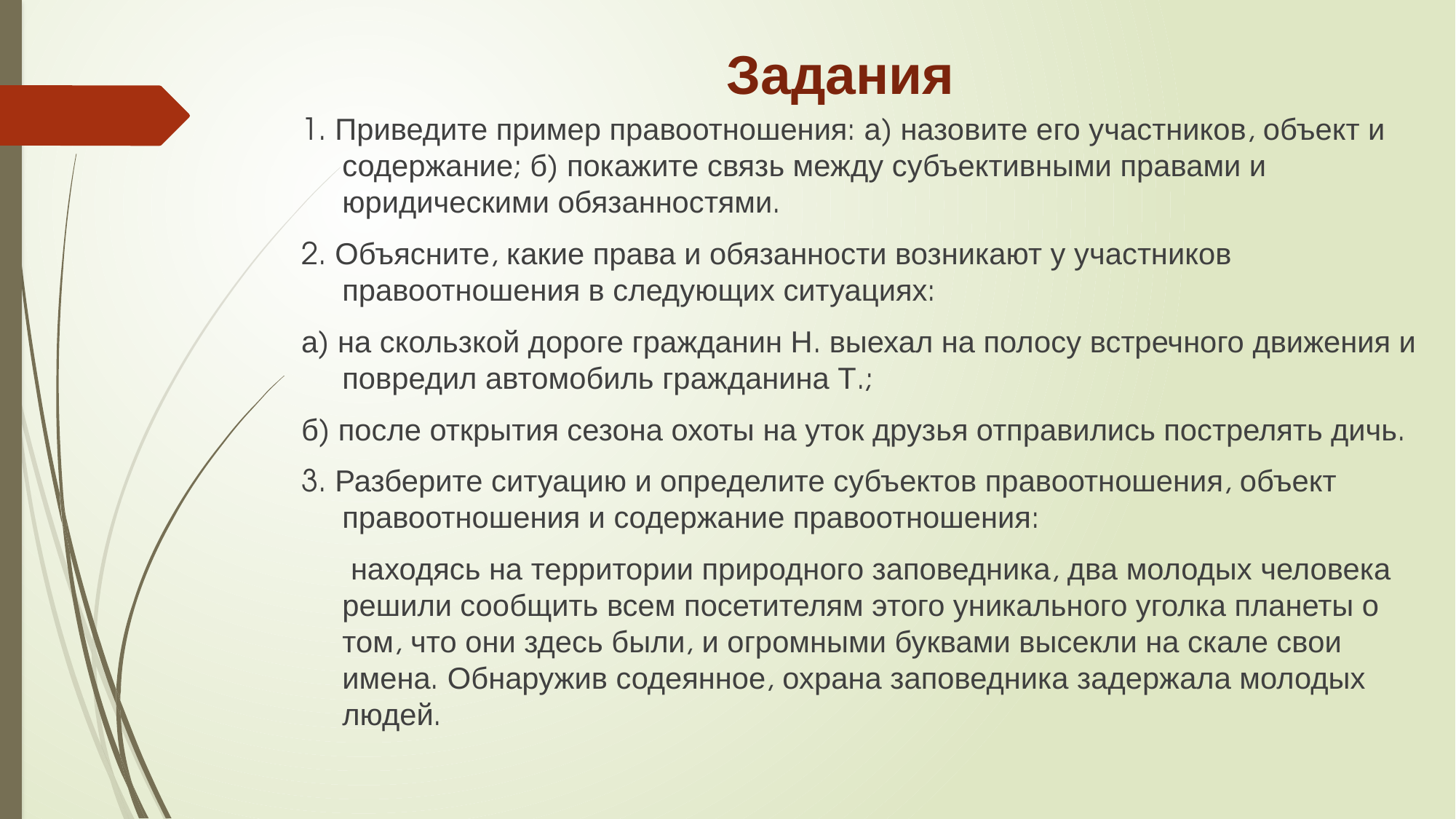

# Задания
1. Приведите пример правоотношения: а) назовите его участников, объект и содержание; б) покажите связь между субъективными правами и юридическими обязанностями.
2. Объясните, какие права и обязанности возникают у участников правоотношения в следующих ситуациях:
а) на скользкой дороге гражданин Н. выехал на полосу встречного движения и повредил автомобиль гражданина Т.;
б) после открытия сезона охоты на уток друзья отправились пострелять дичь.
3. Разберите ситуацию и определите субъектов правоотношения, объект правоотношения и содержание правоотношения:
 находясь на территории природного заповедника, два молодых человека решили сообщить всем посетителям этого уникального уголка планеты о том, что они здесь были, и огромными буквами высекли на скале свои имена. Обнаружив содеянное, охрана заповедника задержала молодых людей.